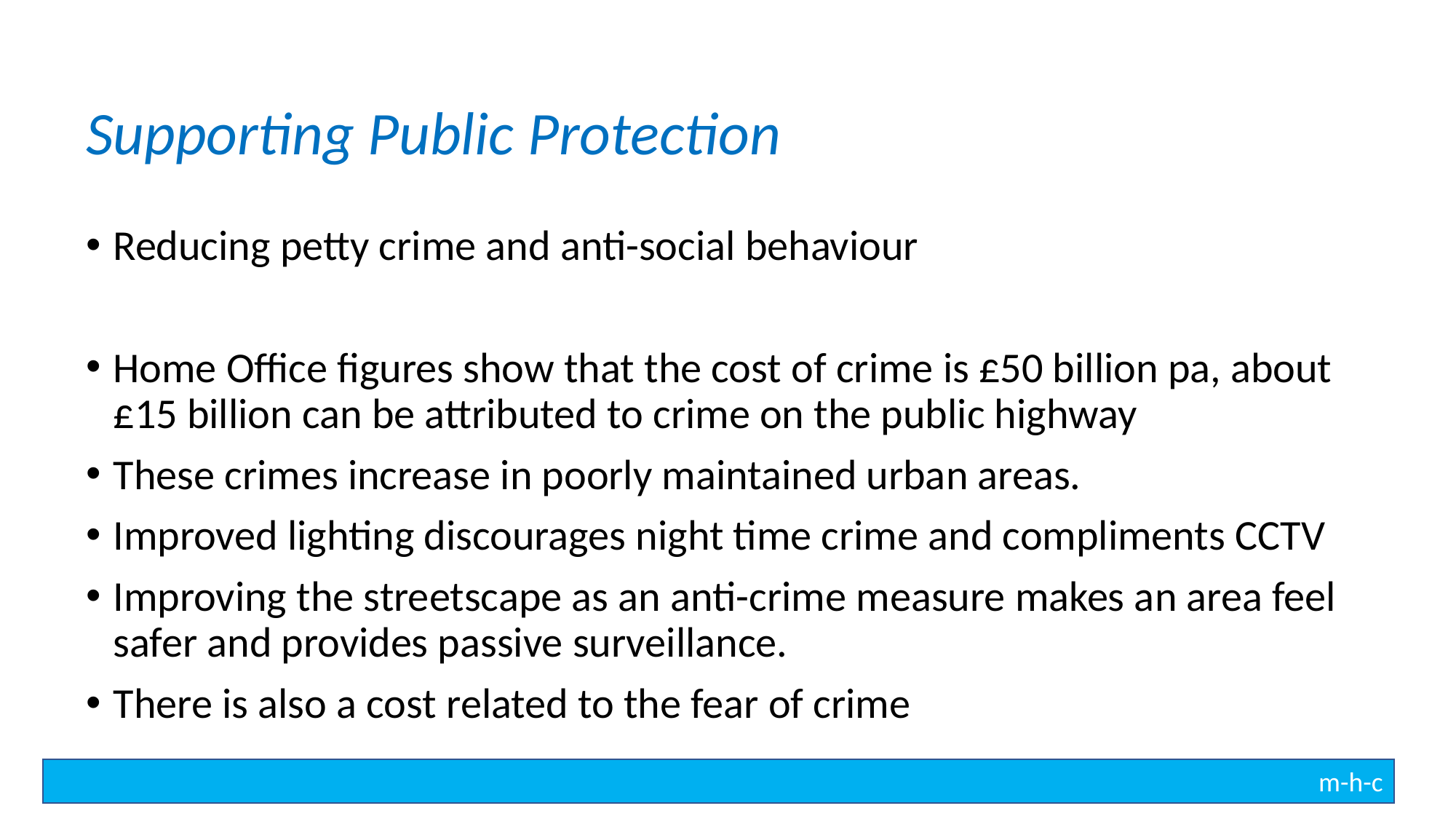

Supporting Public Protection
Reducing petty crime and anti-social behaviour

Home Office figures show that the cost of crime is £50 billion pa, about £15 billion can be attributed to crime on the public highway
These crimes increase in poorly maintained urban areas.
Improved lighting discourages night time crime and compliments CCTV
Improving the streetscape as an anti-crime measure makes an area feel safer and provides passive surveillance.
There is also a cost related to the fear of crime
m-h-c